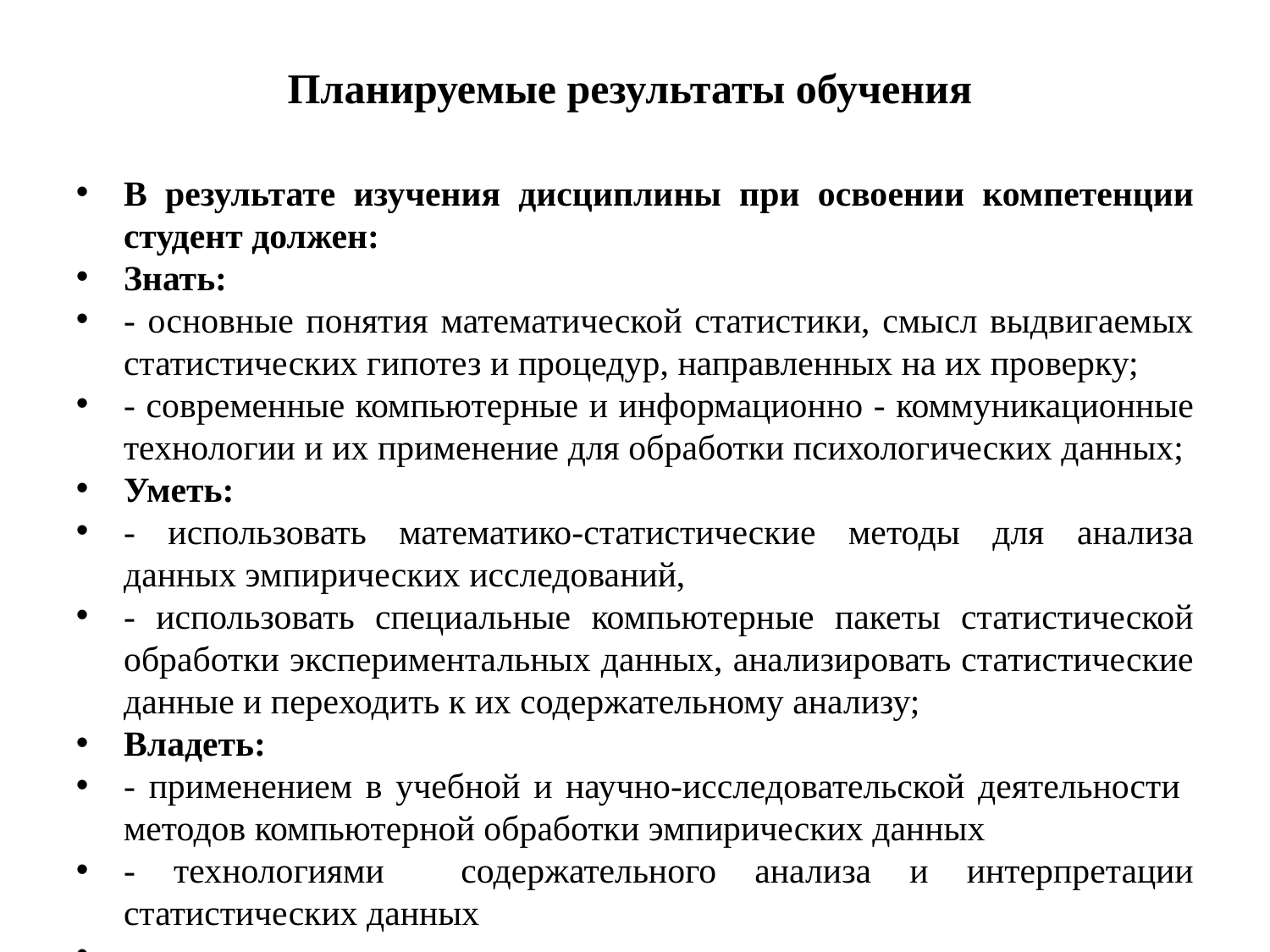

Планируемые результаты обучения

В результате изучения дисциплины при освоении компетенции студент должен:
Знать:
- основные понятия математической статистики, смысл выдвигаемых статистических гипотез и процедур, направленных на их проверку;
- современные компьютерные и информационно - коммуникационные технологии и их применение для обработки психологических данных;
Уметь:
- использовать математико-статистические методы для анализа данных эмпирических исследований,
- использовать специальные компьютерные пакеты статистической обработки экспериментальных данных, анализировать статистические данные и переходить к их содержательному анализу;
Владеть:
- применением в учебной и научно-исследовательской деятельности  методов компьютерной обработки эмпирических данных
- технологиями  содержательного анализа и интерпретации статистических данных